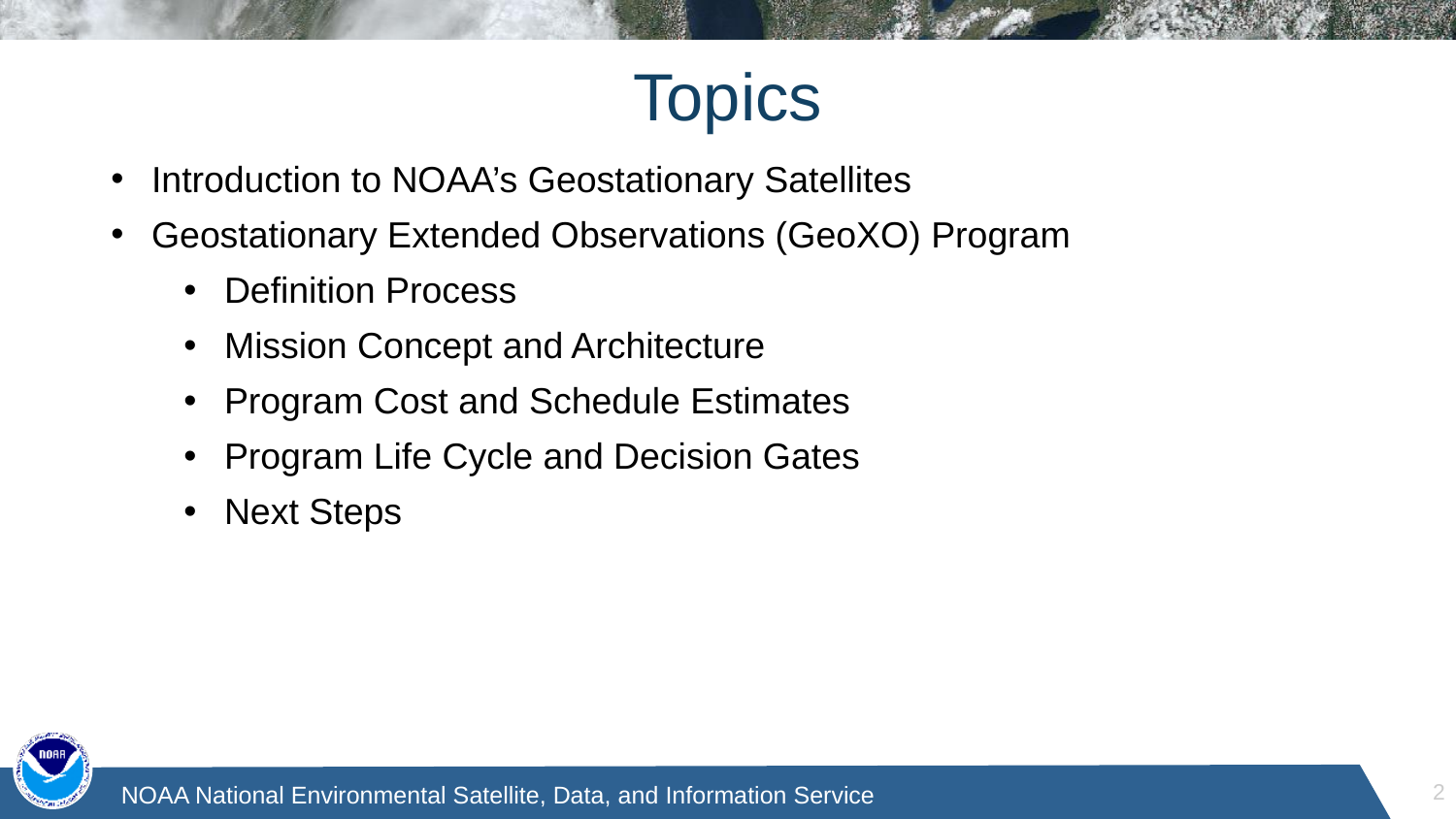

# Topics
Introduction to NOAA’s Geostationary Satellites
Geostationary Extended Observations (GeoXO) Program
Definition Process
Mission Concept and Architecture
Program Cost and Schedule Estimates
Program Life Cycle and Decision Gates
Next Steps